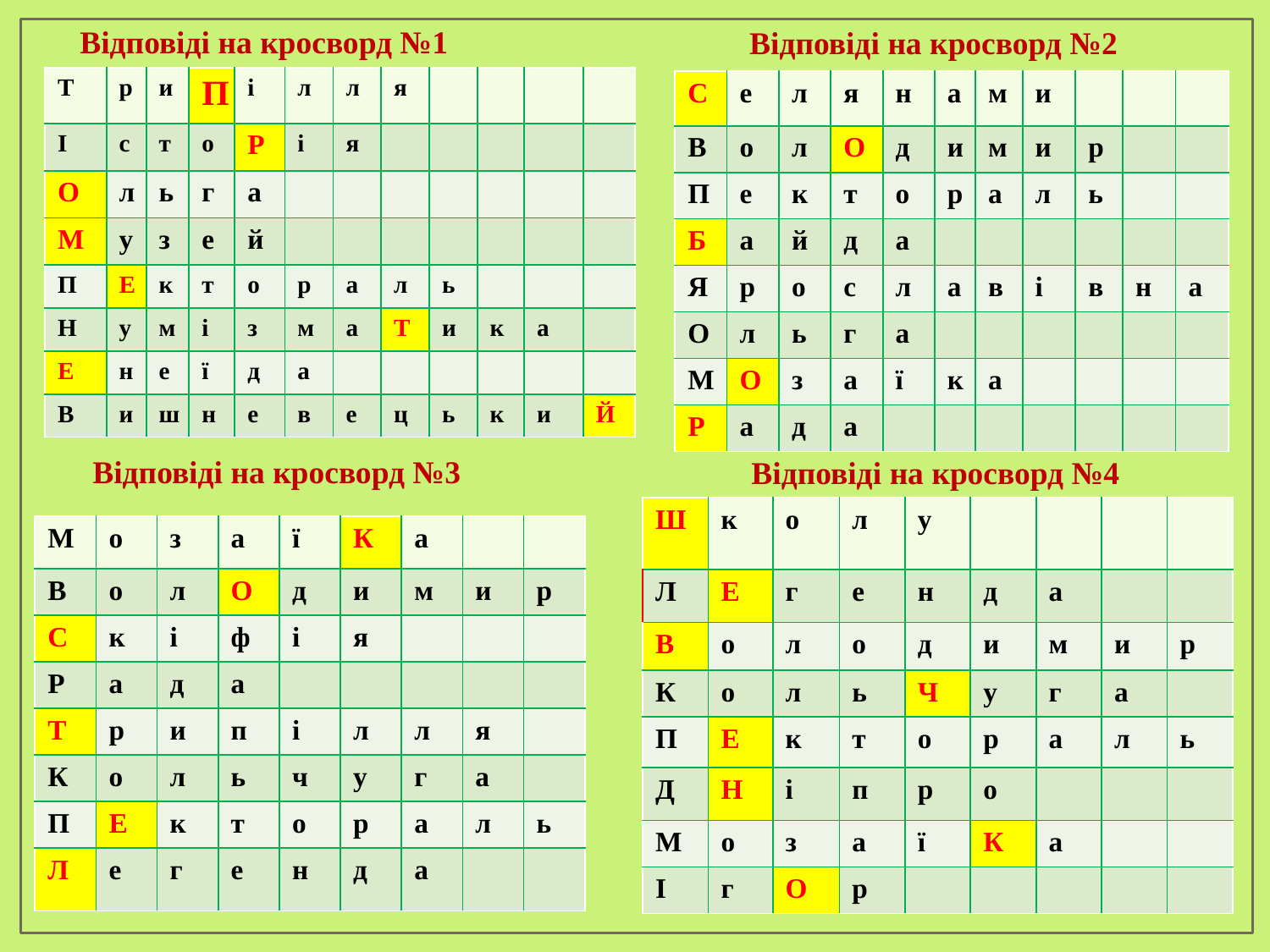

Відповіді на кросворд №1
Відповіді на кросворд №2
| Т | р | и | П | і | л | л | я |  |  |  |  |
| --- | --- | --- | --- | --- | --- | --- | --- | --- | --- | --- | --- |
| І | с | т | о | Р | і | я |  |  |  |  |  |
| О | л | ь | г | а |  |  |  |  |  |  |  |
| М | у | з | е | й |  |  |  |  |  |  |  |
| П | Е | к | т | о | р | а | л | ь |  |  |  |
| Н | у | м | і | з | м | а | Т | и | к | а |  |
| Е | н | е | ї | д | а |  |  |  |  |  |  |
| В | и | ш | н | е | в | е | ц | ь | к | и | Й |
| С | е | л | я | н | а | м | и |  |  |  |
| --- | --- | --- | --- | --- | --- | --- | --- | --- | --- | --- |
| В | о | л | О | д | и | м | и | р |  |  |
| П | е | к | т | о | р | а | л | ь |  |  |
| Б | а | й | д | а |  |  |  |  |  |  |
| Я | р | о | с | л | а | в | і | в | н | а |
| О | л | ь | г | а |  |  |  |  |  |  |
| М | О | з | а | ї | к | а |  |  |  |  |
| Р | а | д | а |  |  |  |  |  |  |  |
Відповіді на кросворд №3
Відповіді на кросворд №4
| Ш | к | о | л | у |  |  |  |  |
| --- | --- | --- | --- | --- | --- | --- | --- | --- |
| Л | Е | г | е | н | д | а |  |  |
| В | о | л | о | д | и | м | и | р |
| К | о | л | ь | Ч | у | г | а |  |
| П | Е | к | т | о | р | а | л | ь |
| Д | Н | і | п | р | о |  |  |  |
| М | о | з | а | ї | К | а |  |  |
| І | г | О | р |  |  |  |  |  |
| М | о | з | а | ї | К | а |  |  |
| --- | --- | --- | --- | --- | --- | --- | --- | --- |
| В | о | л | О | д | и | м | и | р |
| С | к | і | ф | і | я |  |  |  |
| Р | а | д | а |  |  |  |  |  |
| Т | р | и | п | і | л | л | я |  |
| К | о | л | ь | ч | у | г | а |  |
| П | Е | к | т | о | р | а | л | ь |
| Л | е | г | е | н | д | а |  |  |